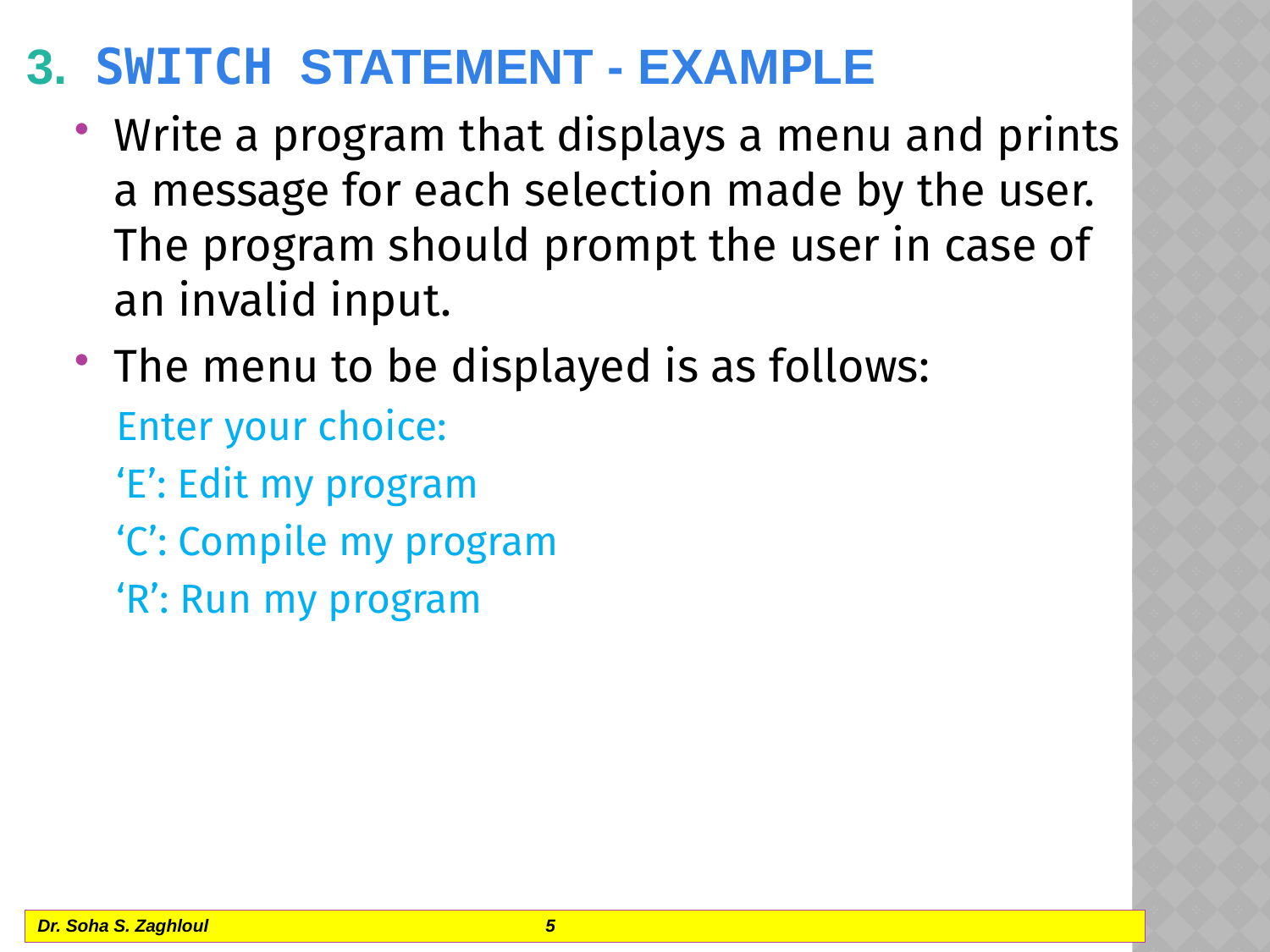

3.  switch  Statement - example
Write a program that displays a menu and prints a message for each selection made by the user. The program should prompt the user in case of an invalid input.
The menu to be displayed is as follows:
Enter your choice:
‘E’: Edit my program
‘C’: Compile my program
‘R’: Run my program
Dr. Soha S. Zaghloul			5